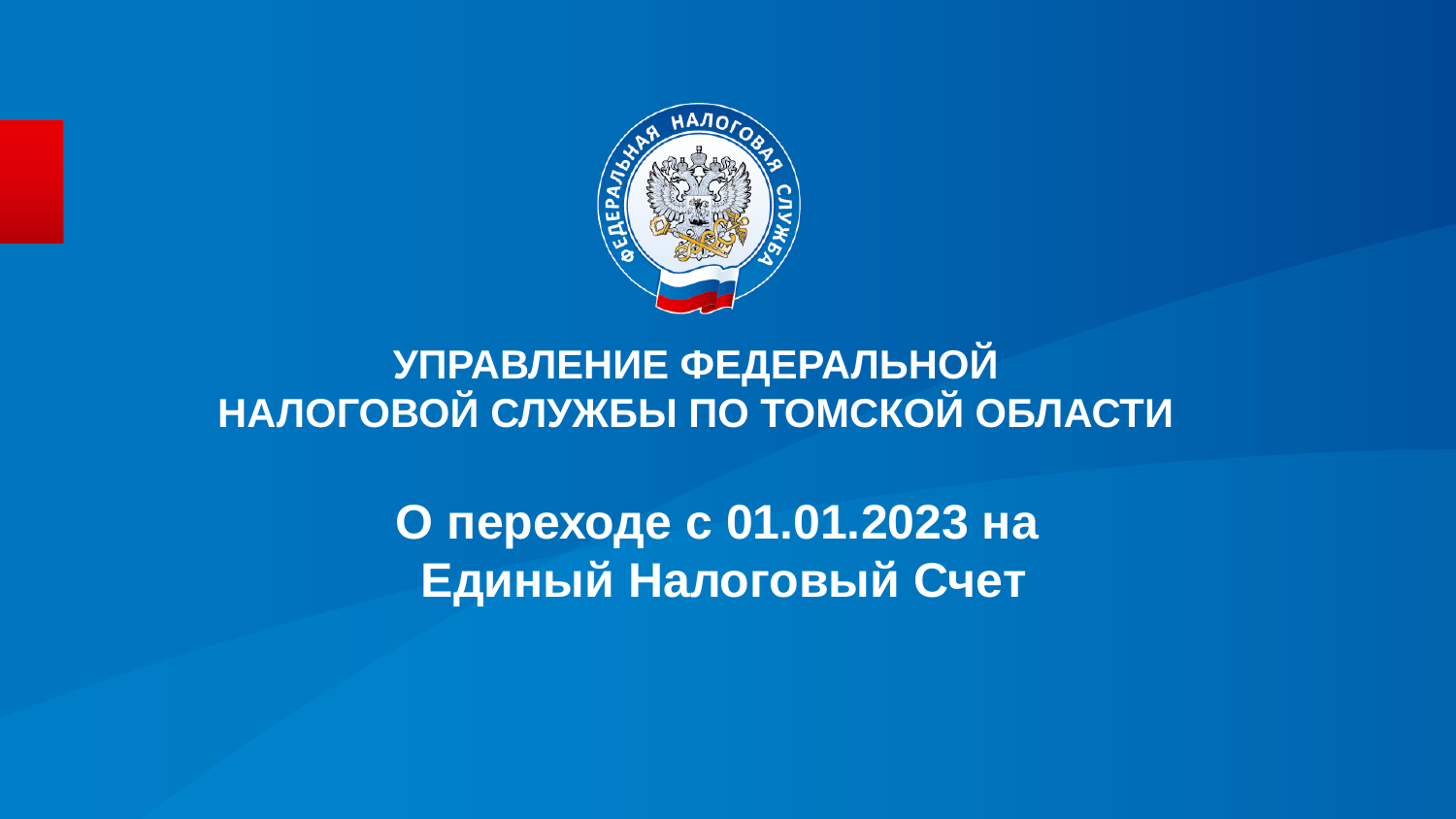

УПРАВЛЕНИЕ ФЕДЕРАЛЬНОЙ
НАЛОГОВОЙ СЛУЖБЫ ПО ТОМСКОЙ ОБЛАСТИ
# О переходе с 01.01.2023 на Единый Налоговый Счет